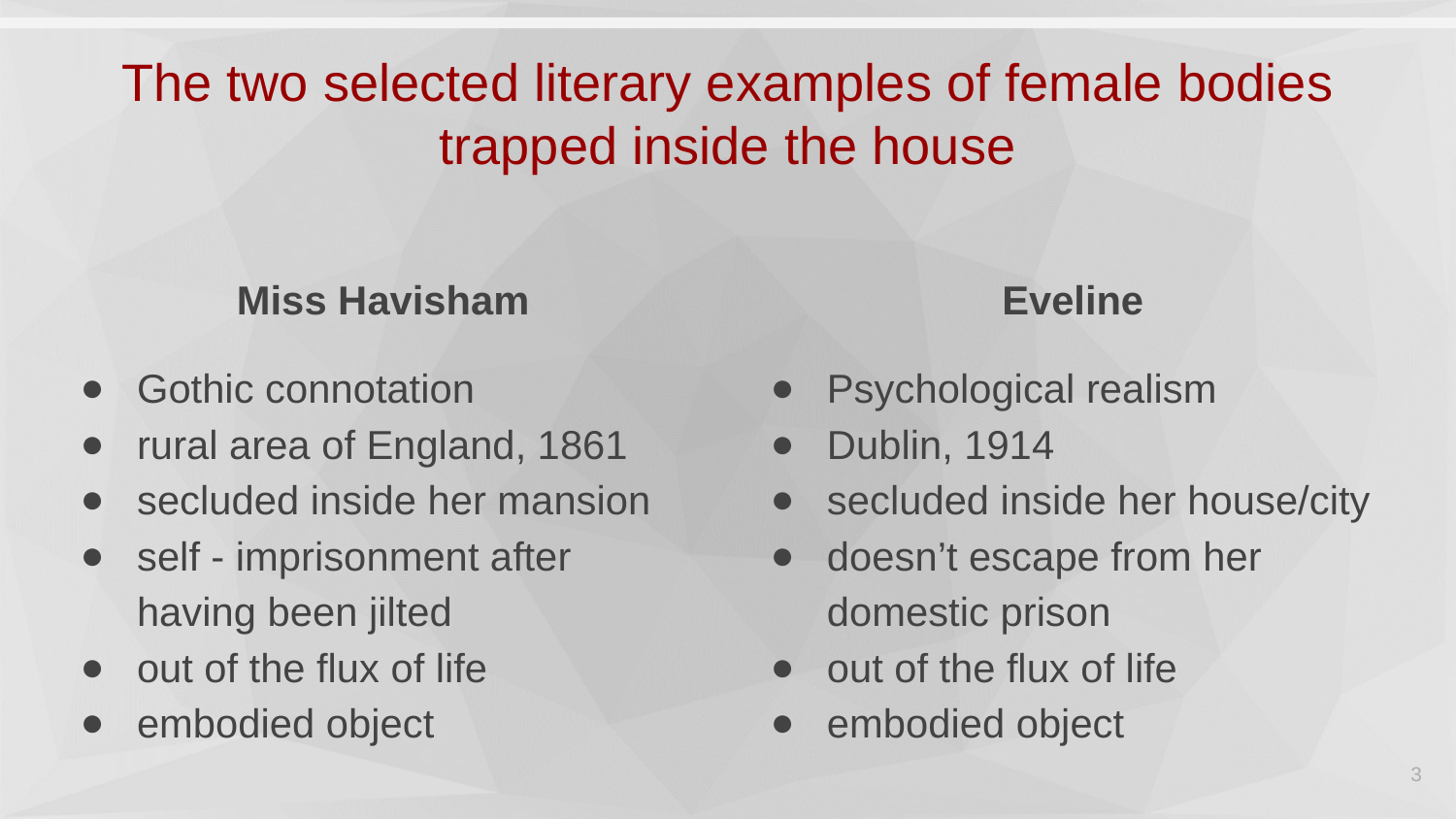

# The two selected literary examples of female bodies trapped inside the house

Eveline
Psychological realism
Dublin, 1914
secluded inside her house/city
doesn’t escape from her domestic prison
out of the flux of life
embodied object
Miss Havisham
Gothic connotation
rural area of England, 1861
secluded inside her mansion
self - imprisonment after having been jilted
out of the flux of life
embodied object
3